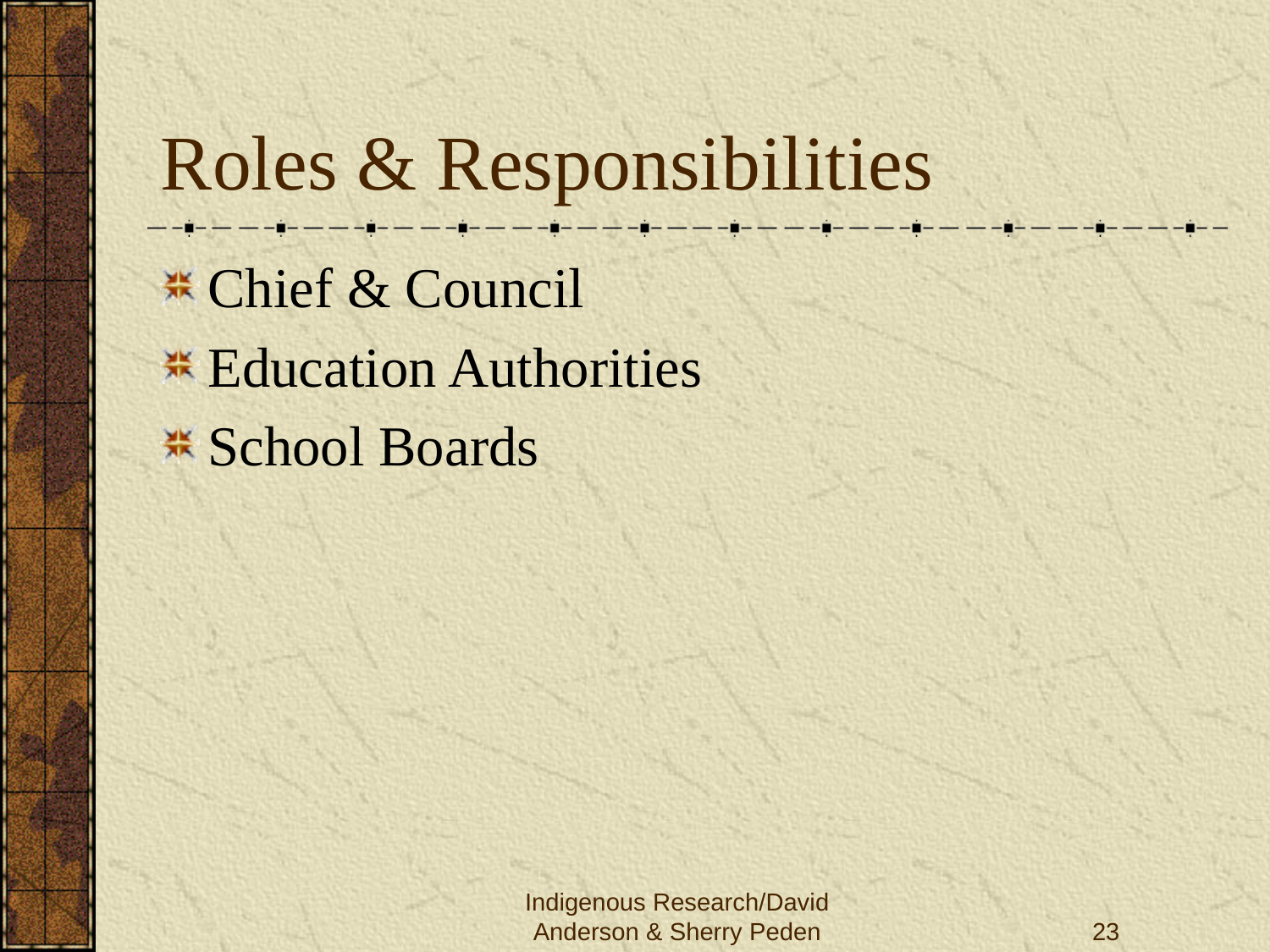

# Roles & Responsibilities
Chief & Council
Education Authorities
School Boards
Indigenous Research/David Anderson & Sherry Peden
23